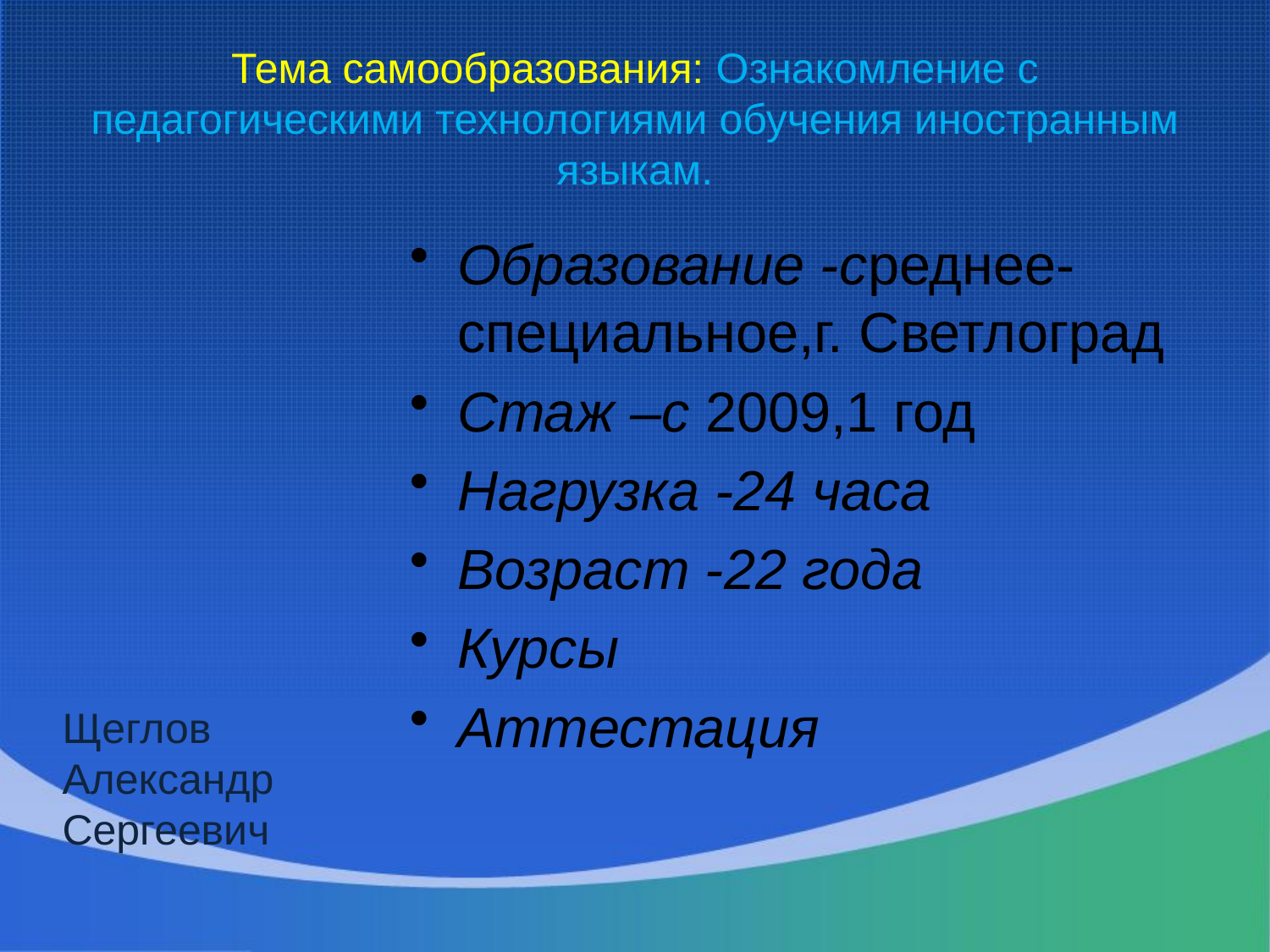

# Тема самообразования: Ознакомление с педагогическими технологиями обучения иностранным языкам.
Образование -среднее- специальное,г. Светлоград
Стаж –с 2009,1 год
Нагрузка -24 часа
Возраст -22 года
Курсы
Аттестация

Щеглов
Александр Сергеевич